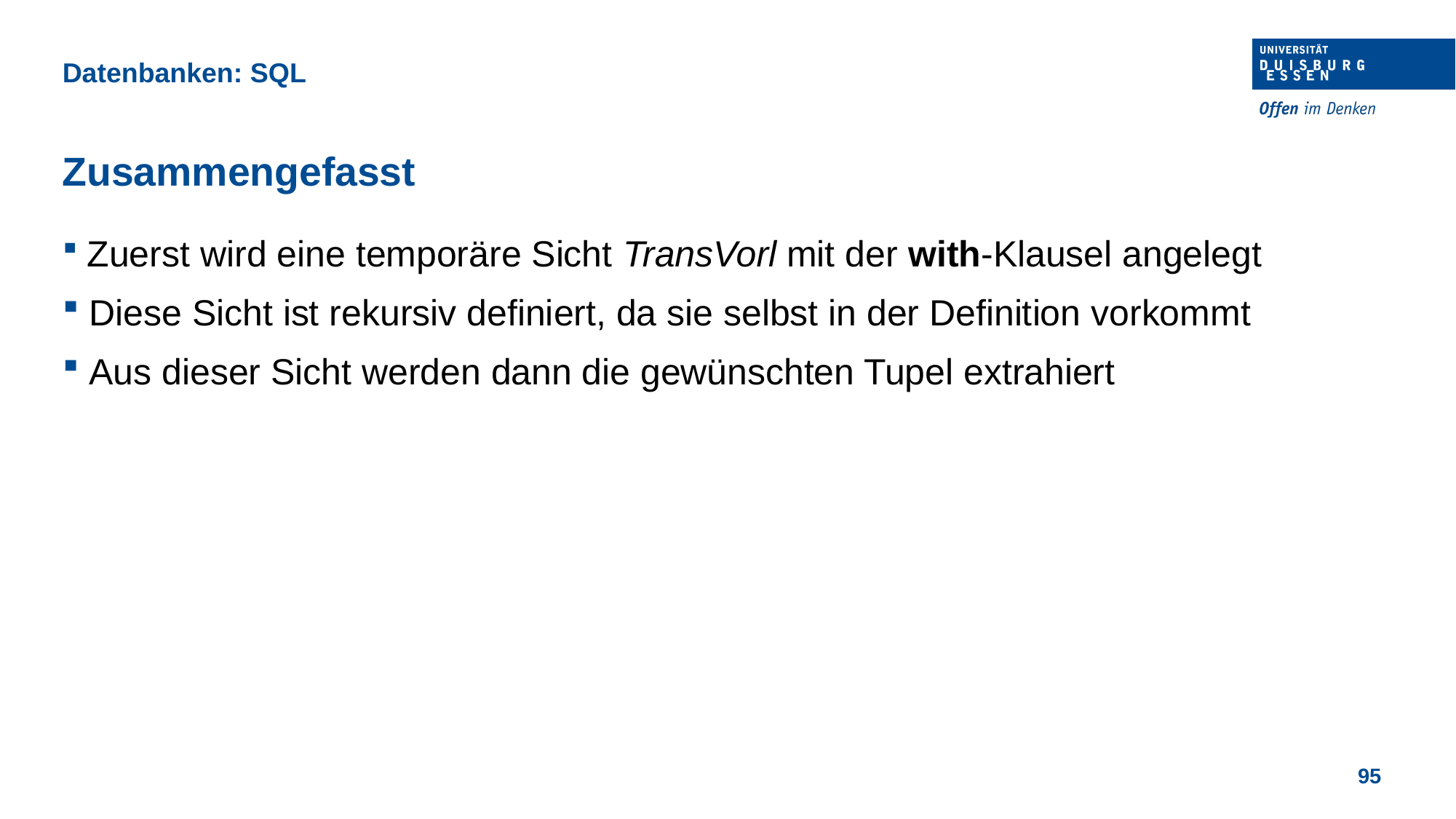

Datenbanken: SQL
Zusammengefasst

 Zuerst wird eine temporäre Sicht TransVorl mit der with-Klausel angelegt
 Diese Sicht ist rekursiv definiert, da sie selbst in der Definition vorkommt
 Aus dieser Sicht werden dann die gewünschten Tupel extrahiert
95